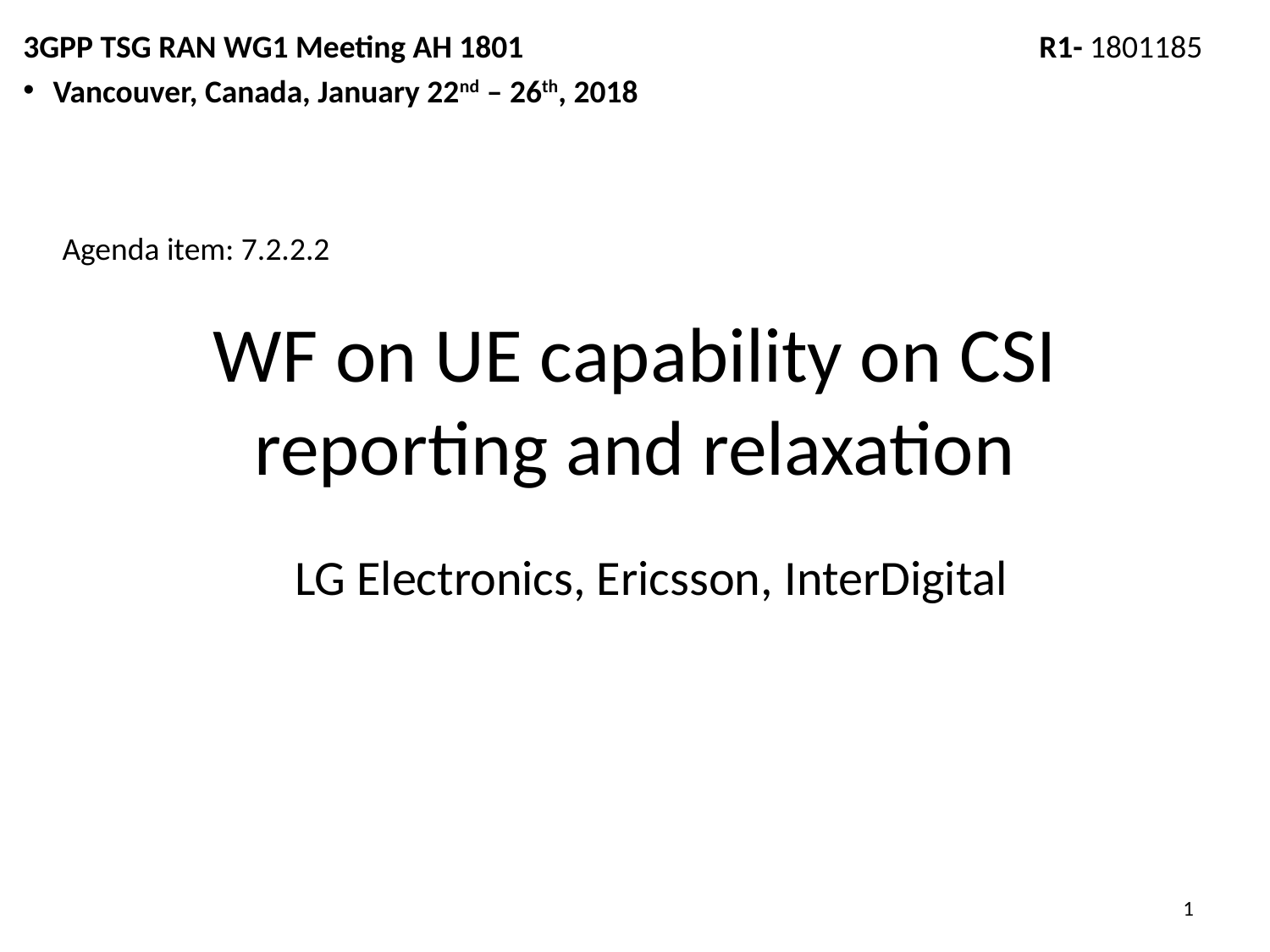

3GPP TSG RAN WG1 Meeting AH 1801					R1- 1801185
Vancouver, Canada, January 22nd – 26th, 2018
Agenda item: 7.2.2.2
# WF on UE capability on CSI reporting and relaxation
LG Electronics, Ericsson, InterDigital
1